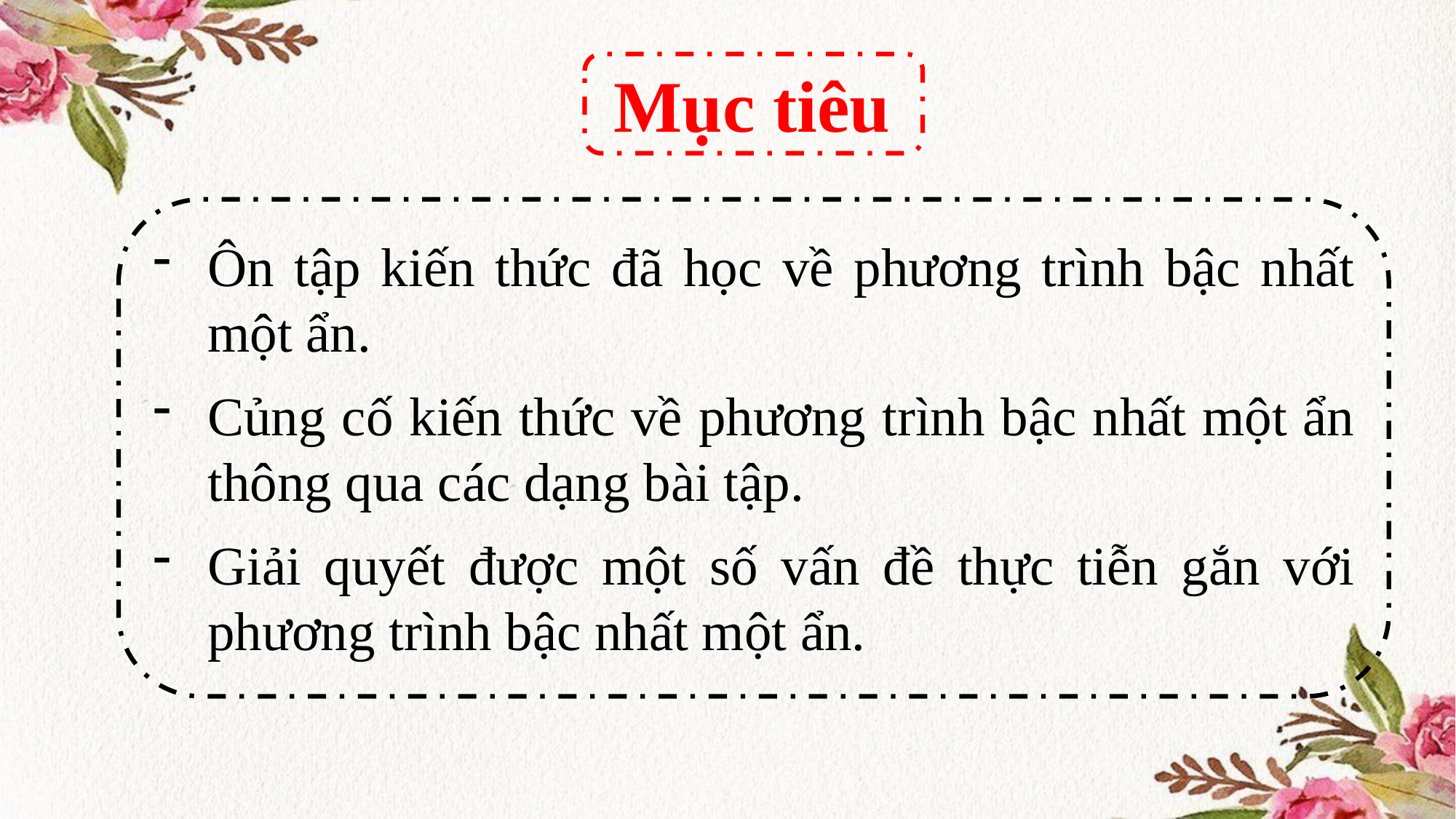

Mục tiêu

Ôn tập kiến thức đã học về phương trình bậc nhất một ẩn.
Củng cố kiến thức về phương trình bậc nhất một ẩn thông qua các dạng bài tập.
Giải quyết được một số vấn đề thực tiễn gắn với phương trình bậc nhất một ẩn.